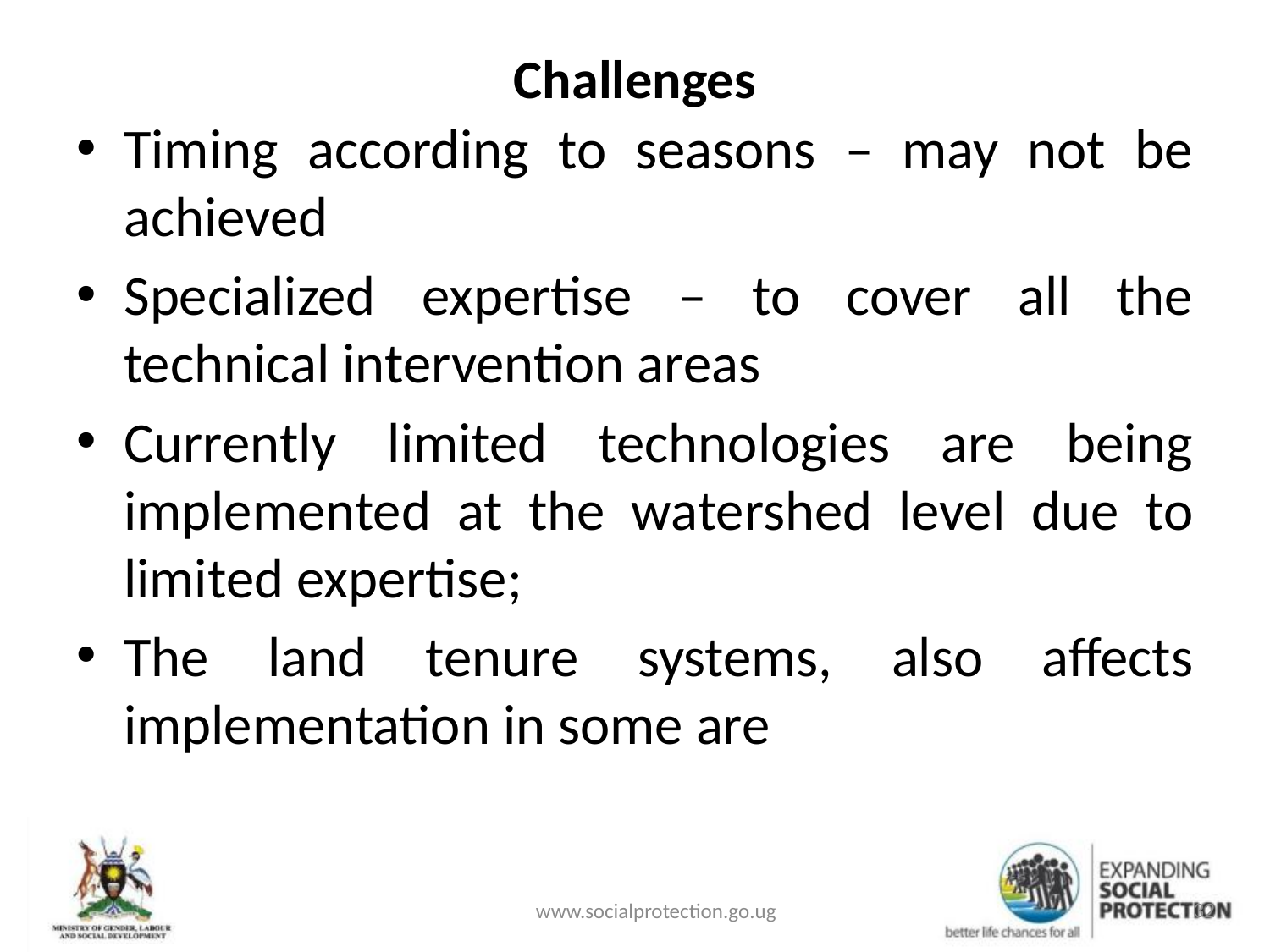

# Challenges
Timing according to seasons – may not be achieved
Specialized expertise – to cover all the technical intervention areas
Currently limited technologies are being implemented at the watershed level due to limited expertise;
The land tenure systems, also affects implementation in some are